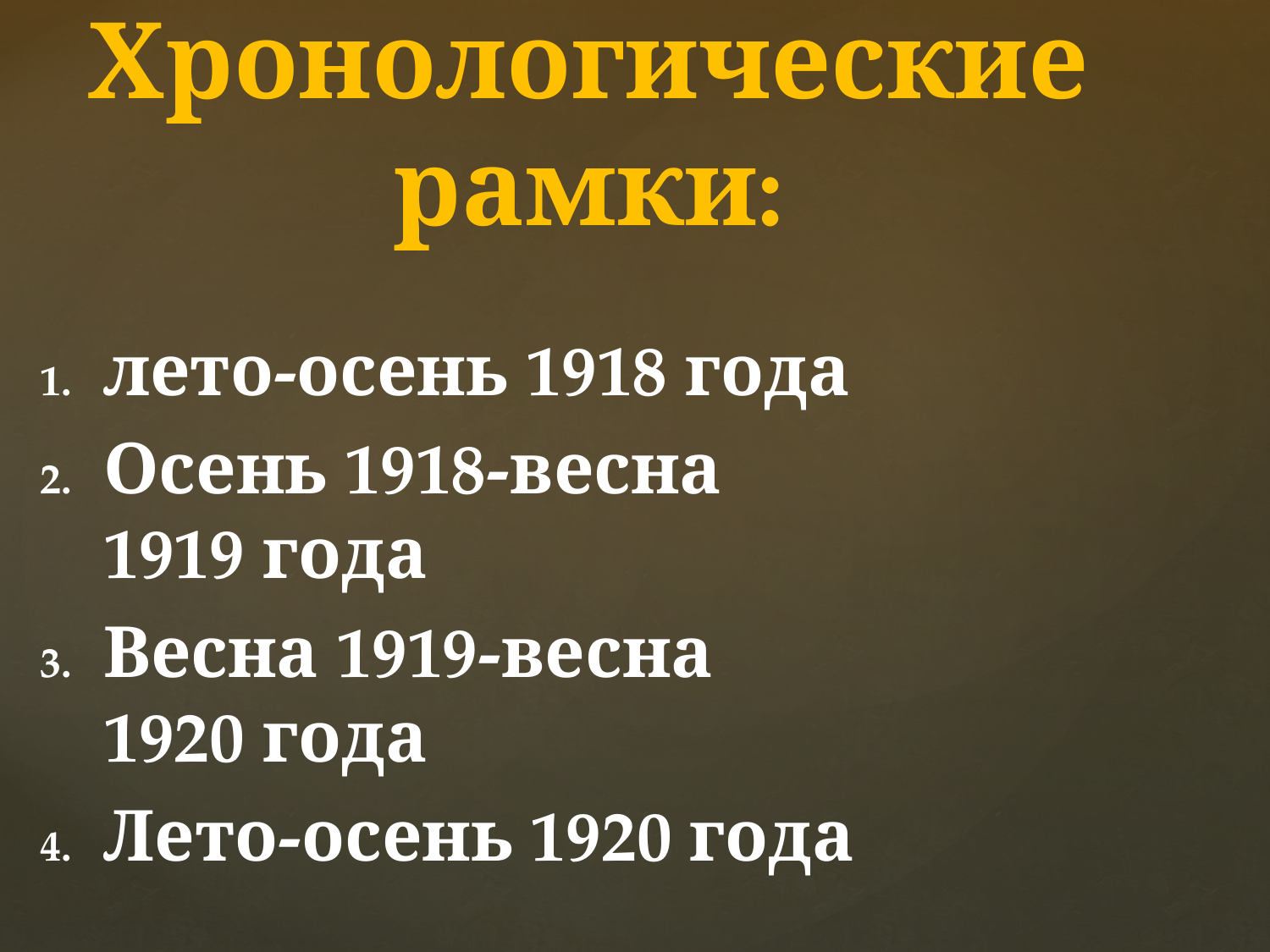

# Хронологические рамки:
лето-осень 1918 года
Осень 1918-весна 1919 года
Весна 1919-весна 1920 года
Лето-осень 1920 года